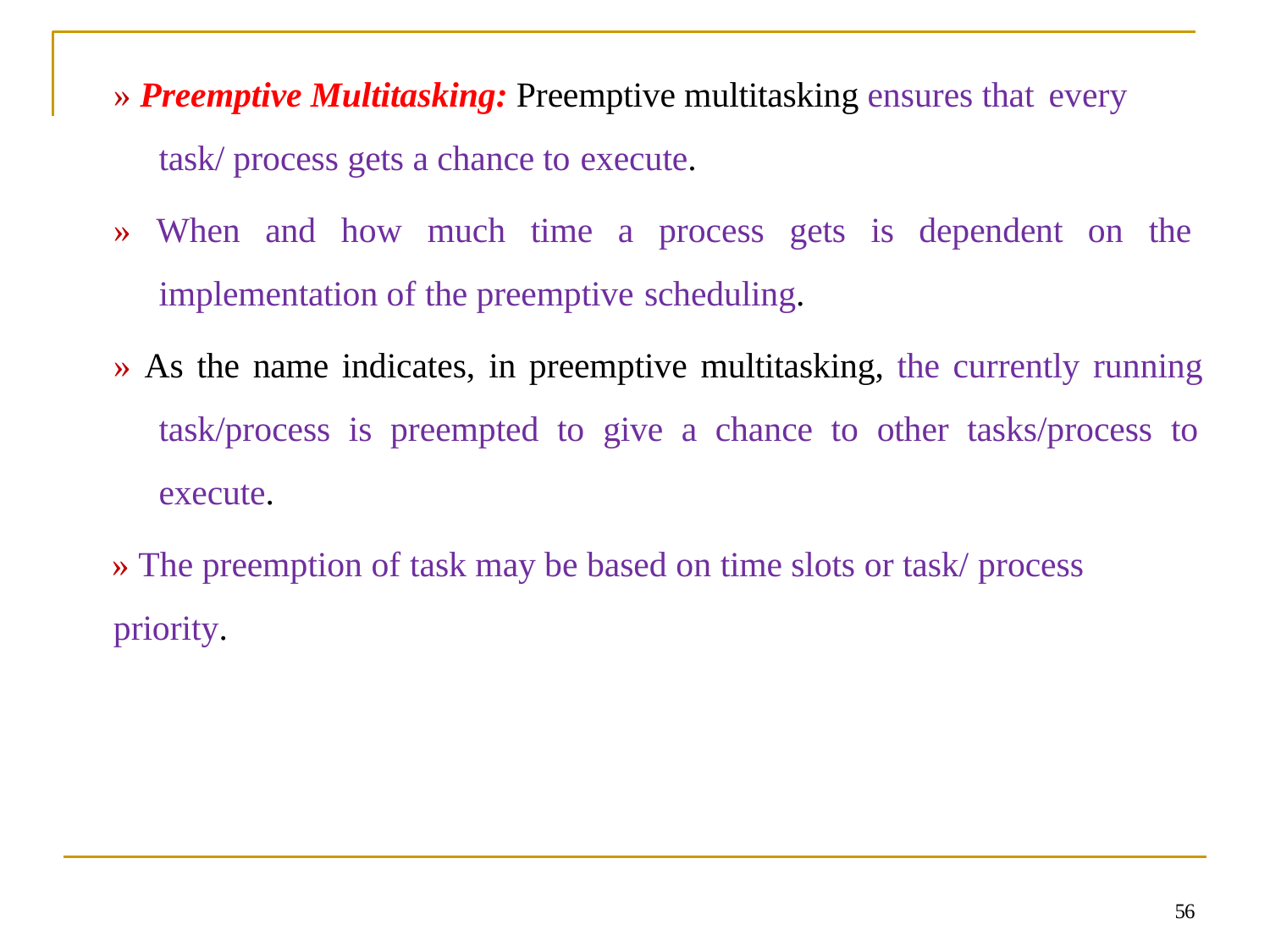

» Preemptive Multitasking: Preemptive multitasking ensures that every
task/ process gets a chance to execute.
» When and how much time a process gets is dependent on the  implementation of the preemptive scheduling.
» As the name indicates, in preemptive multitasking, the currently running  task/process is preempted to give a chance to other tasks/process to  execute.
» The preemption of task may be based on time slots or task/ process
priority.
56